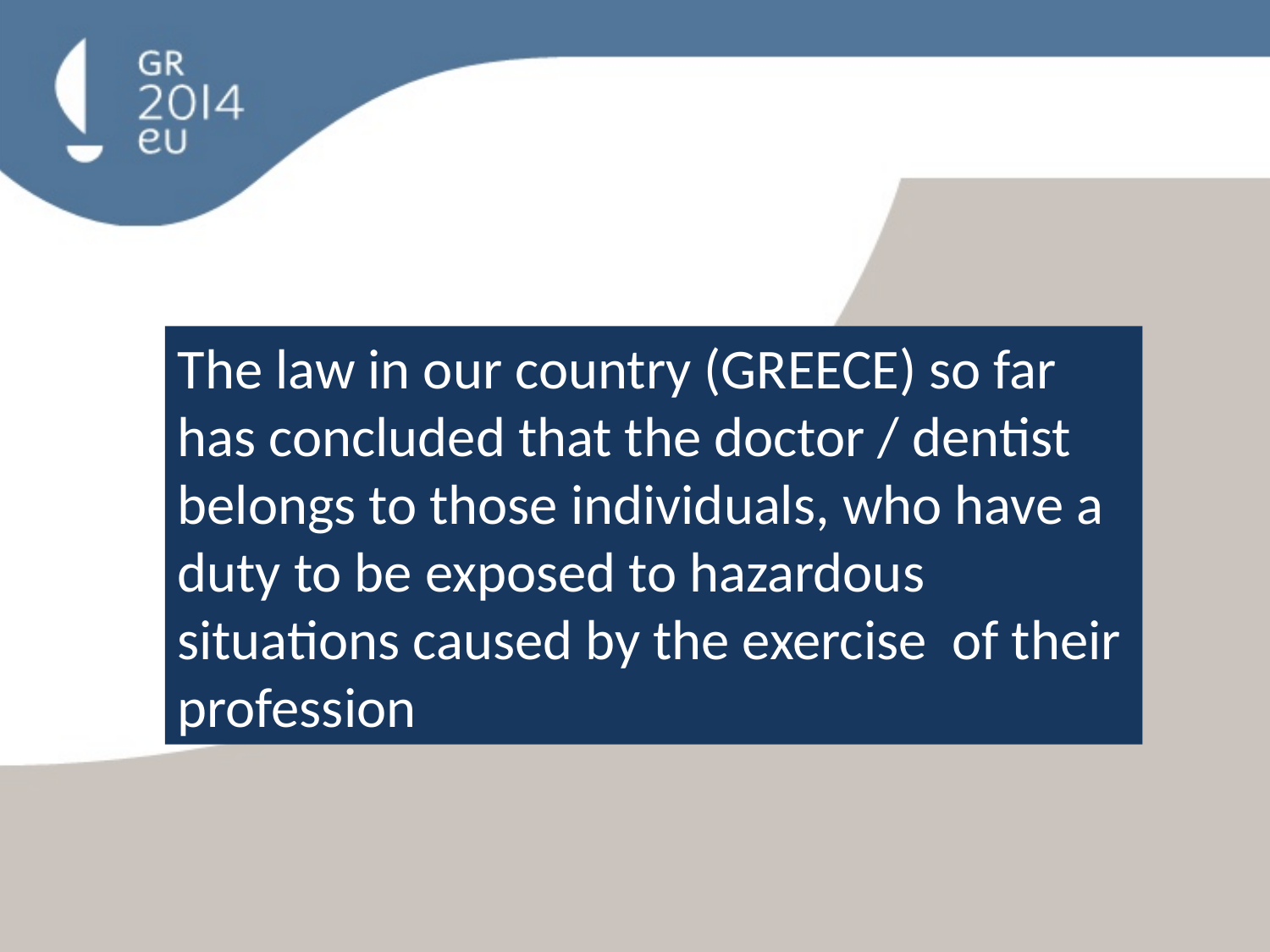

The law in our country (GREECE) so far has concluded that the doctor / dentist belongs to those individuals, who have a duty to be exposed to hazardous  situations caused by the exercise  of their profession